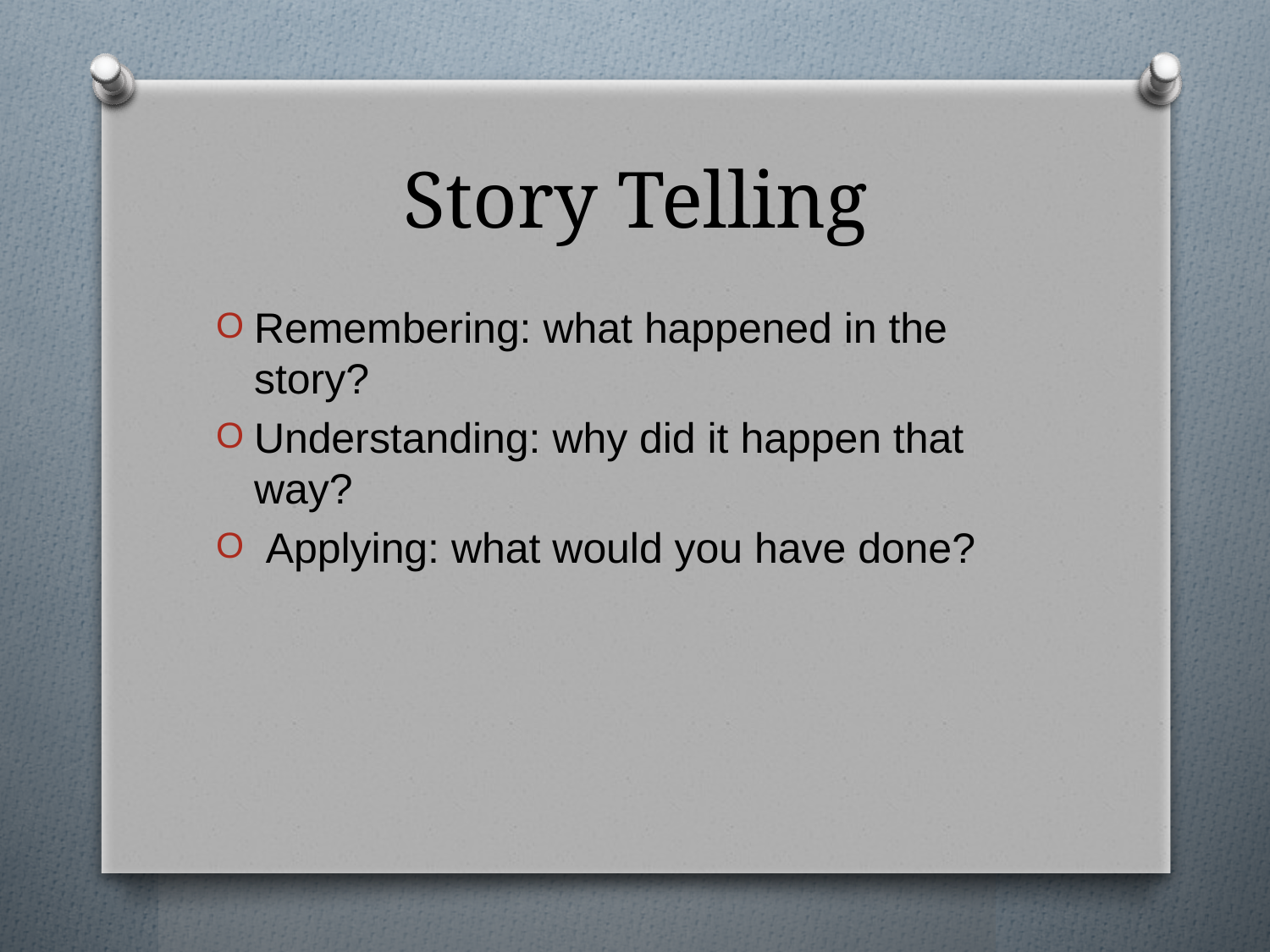

# Story Telling
Remembering: what happened in the story?
Understanding: why did it happen that way?
 Applying: what would you have done?